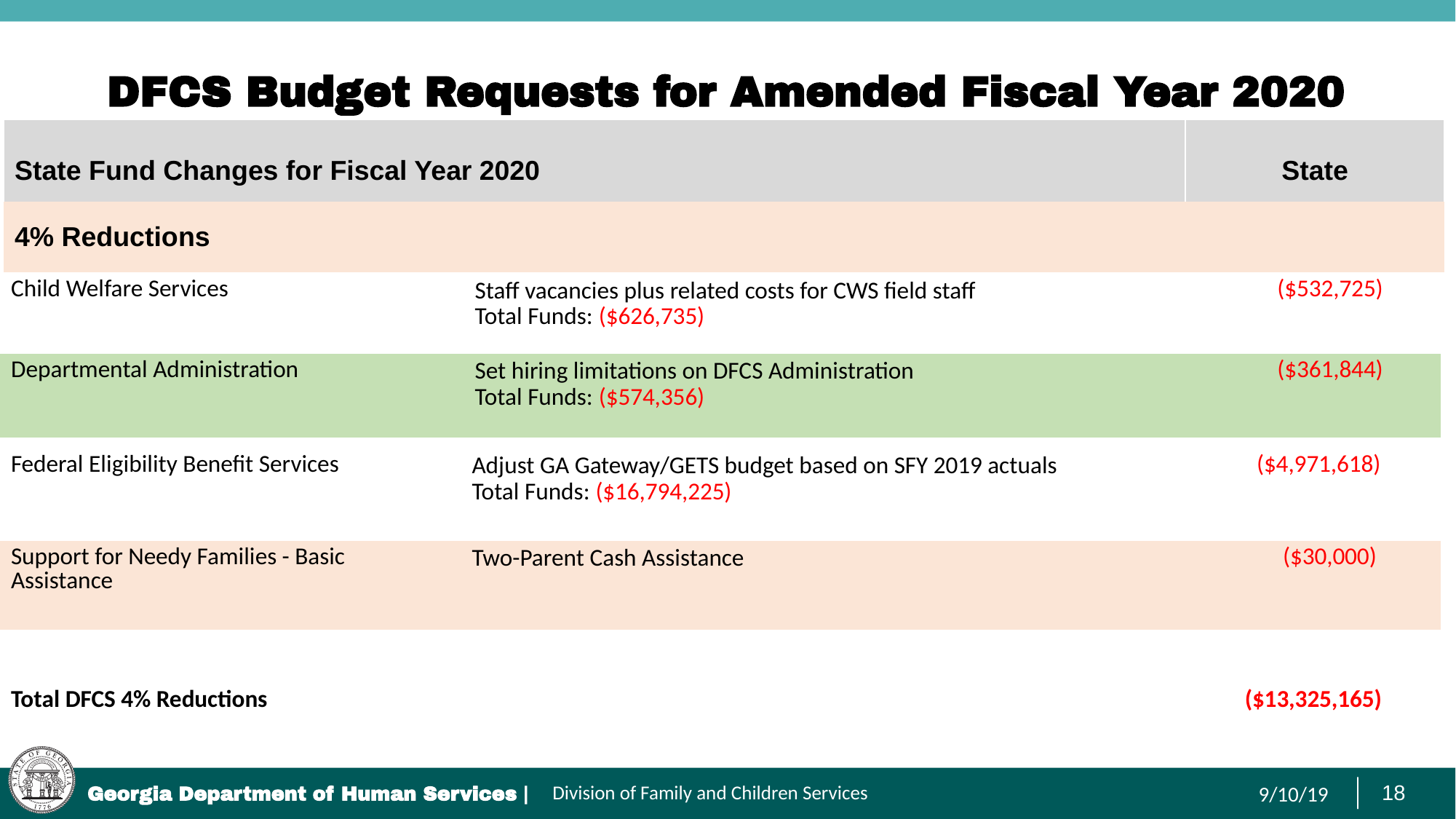

# DFCS Budget Requests for Amended Fiscal Year 2020
| State Fund Changes for Fiscal Year 2020 | State |
| --- | --- |
| 4% Reductions |  |

| Child Welfare Services | Staff vacancies plus related costs for CWS field staff Total Funds: ($626,735) | ($532,725) |
| --- | --- | --- |
| Departmental Administration | Set hiring limitations on DFCS Administration Total Funds: ($574,356) | ($361,844) |
| Federal Eligibility Benefit Services | Adjust GA Gateway/GETS budget based on SFY 2019 actuals Total Funds: ($16,794,225) | ($4,971,618) |
| --- | --- | --- |
| Support for Needy Families - Basic Assistance | Two-Parent Cash Assistance | ($30,000) |
|  |  |  |
| Total DFCS 4% Reductions |  | ($13,325,165) |
|  |  |
| --- | --- |
Division of Family and Children Services
9/10/19